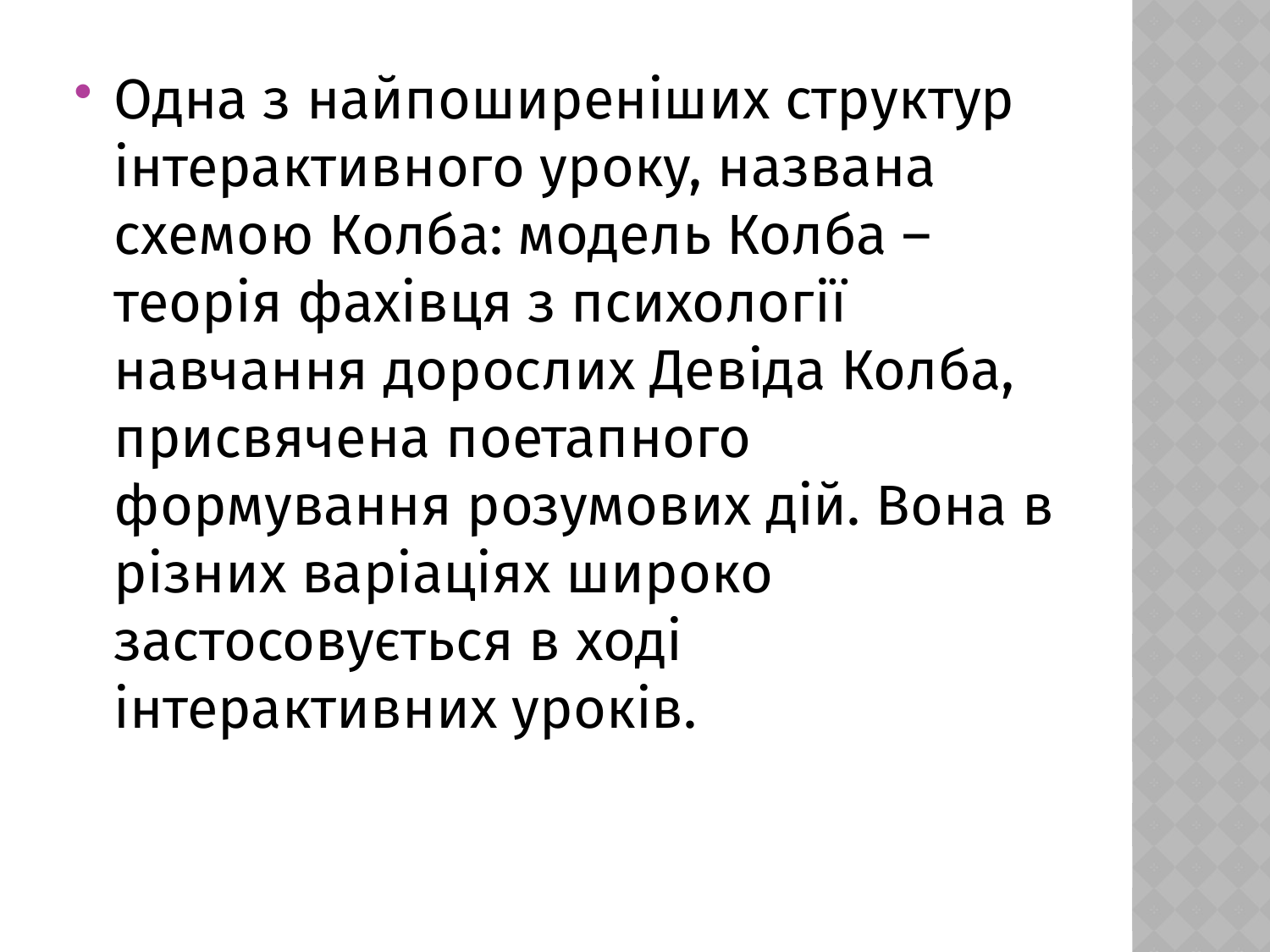

#
Одна з найпоширеніших структур інтерактивного уроку, названа схемою Колба: модель Колба – теорія фахівця з психології навчання дорослих Девіда Колба, присвячена поетапного формування розумових дій. Вона в різних варіаціях широко застосовується в ході інтерактивних уроків.